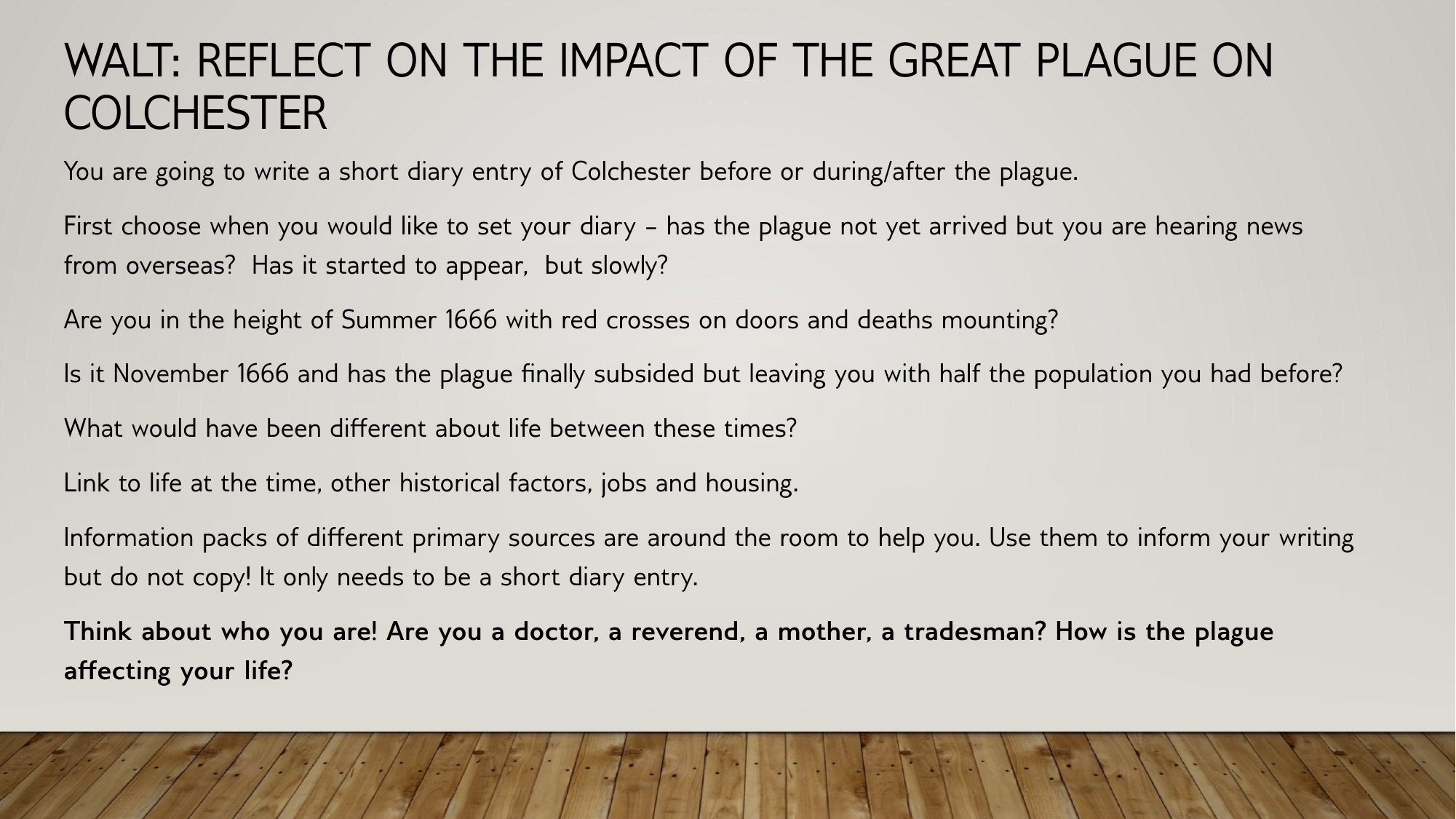

WALT: reflect on the impact of the Great Plague on Colchester
You are going to write a short diary entry of Colchester before or during/after the plague.
First choose when you would like to set your diary – has the plague not yet arrived but you are hearing news from overseas?  Has it started to appear,  but slowly?
Are you in the height of Summer 1666 with red crosses on doors and deaths mounting?
Is it November 1666 and has the plague finally subsided but leaving you with half the population you had before?
What would have been different about life between these times?
Link to life at the time, other historical factors, jobs and housing.
Information packs of different primary sources are around the room to help you. Use them to inform your writing but do not copy! It only needs to be a short diary entry.
Think about who you are! Are you a doctor, a reverend, a mother, a tradesman? How is the plague affecting your life?